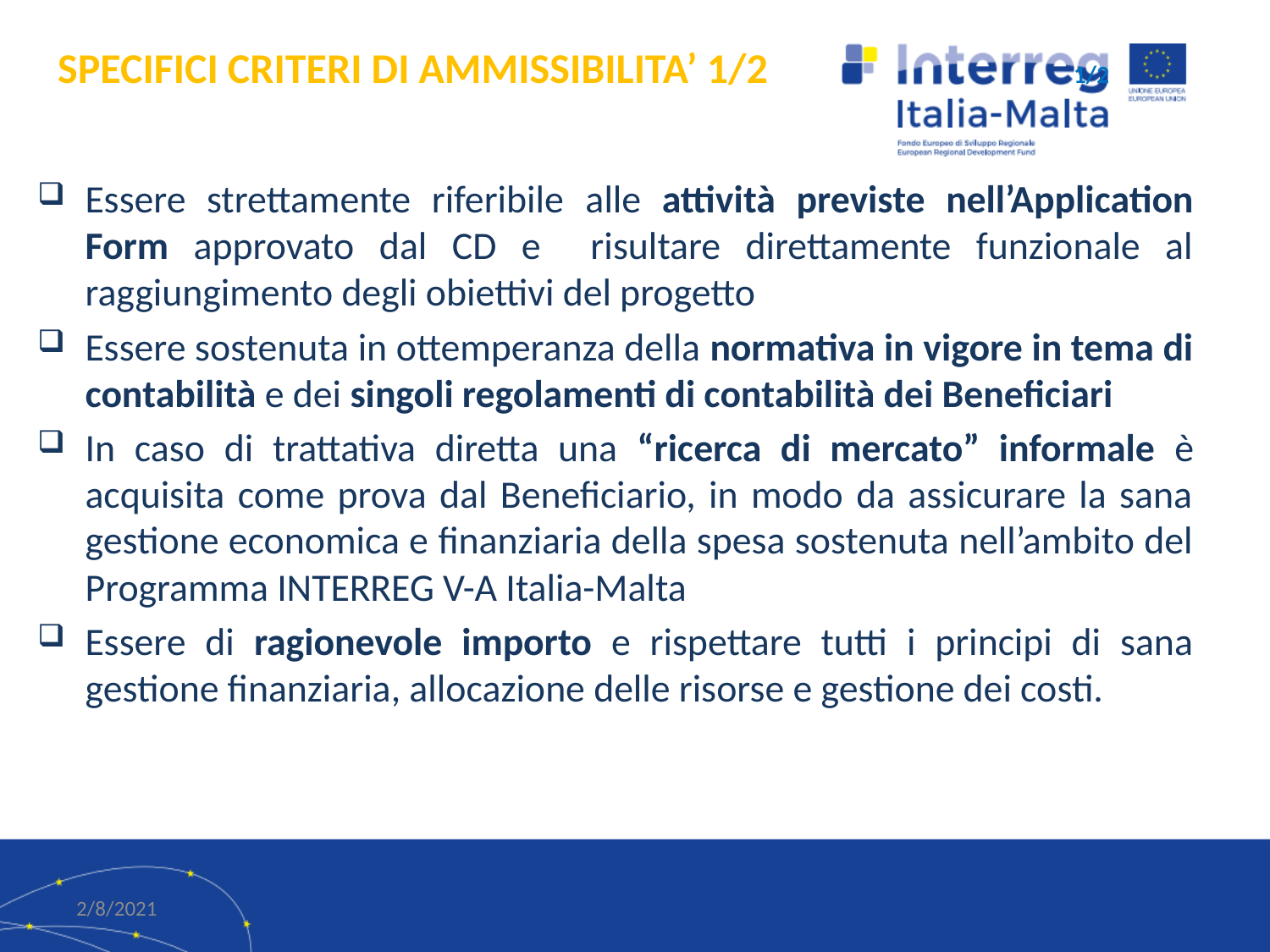

# SPECIFICI CRITERI DI AMMISSIBILITA’ 1/2			1/2
Essere strettamente riferibile alle attività previste nell’Application Form approvato dal CD e  risultare direttamente funzionale al raggiungimento degli obiettivi del progetto
Essere sostenuta in ottemperanza della normativa in vigore in tema di contabilità e dei singoli regolamenti di contabilità dei Beneficiari
In caso di trattativa diretta una “ricerca di mercato” informale è acquisita come prova dal Beneficiario, in modo da assicurare la sana gestione economica e finanziaria della spesa sostenuta nell’ambito del Programma INTERREG V-A Italia-Malta
Essere di ragionevole importo e rispettare tutti i principi di sana gestione finanziaria, allocazione delle risorse e gestione dei costi.
2/8/2021

13